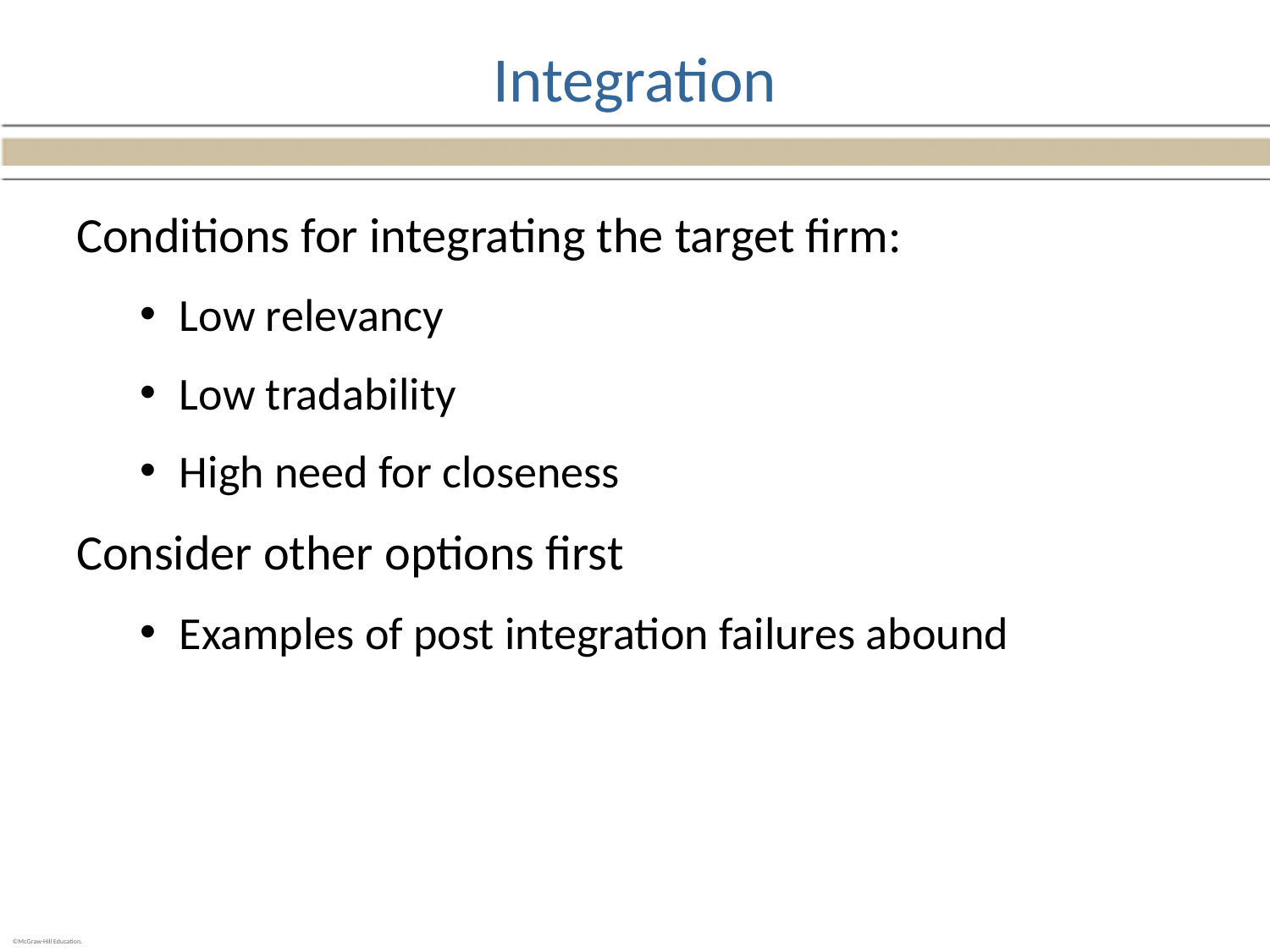

# Integration
Conditions for integrating the target firm:
Low relevancy
Low tradability
High need for closeness
Consider other options first
Examples of post integration failures abound